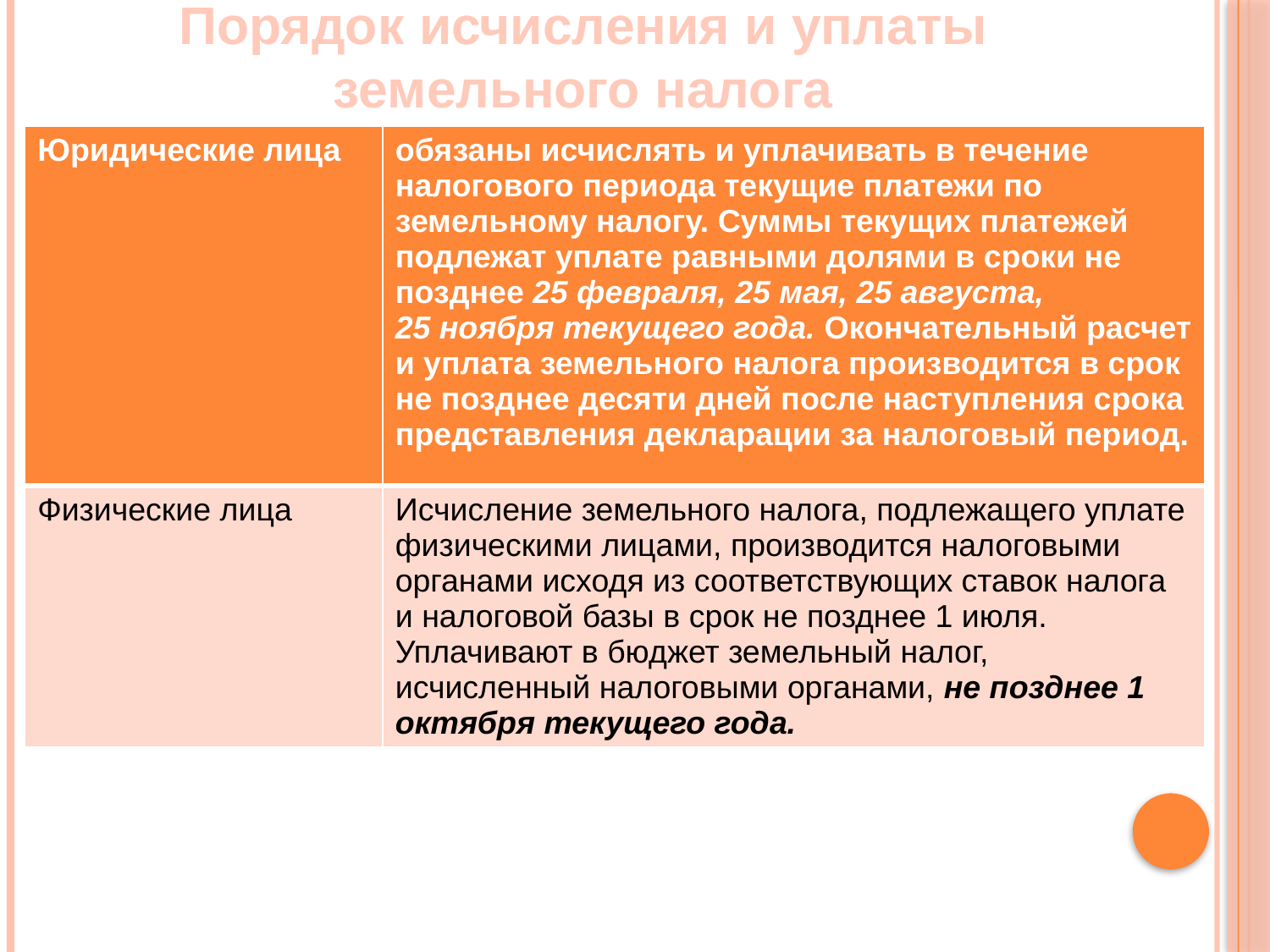

# Порядок исчисления и уплаты земельного налога
| Юридические лица | обязаны исчислять и уплачивать в течение налогового периода текущие платежи по земельному налогу. Суммы текущих платежей подлежат уплате равными долями в сроки не позднее 25 февраля, 25 мая, 25 августа, 25 ноября текущего года. Окончательный расчет и уплата земельного налога производится в срок не позднее десяти дней после наступления срока представления декларации за налоговый период. |
| --- | --- |
| Физические лица | Исчисление земельного налога, подлежащего уплате физическими лицами, производится налоговыми органами исходя из соответствующих ставок налога и налоговой базы в срок не позднее 1 июля. Уплачивают в бюджет земельный налог, исчисленный налоговыми органами, не позднее 1 октября текущего года. |